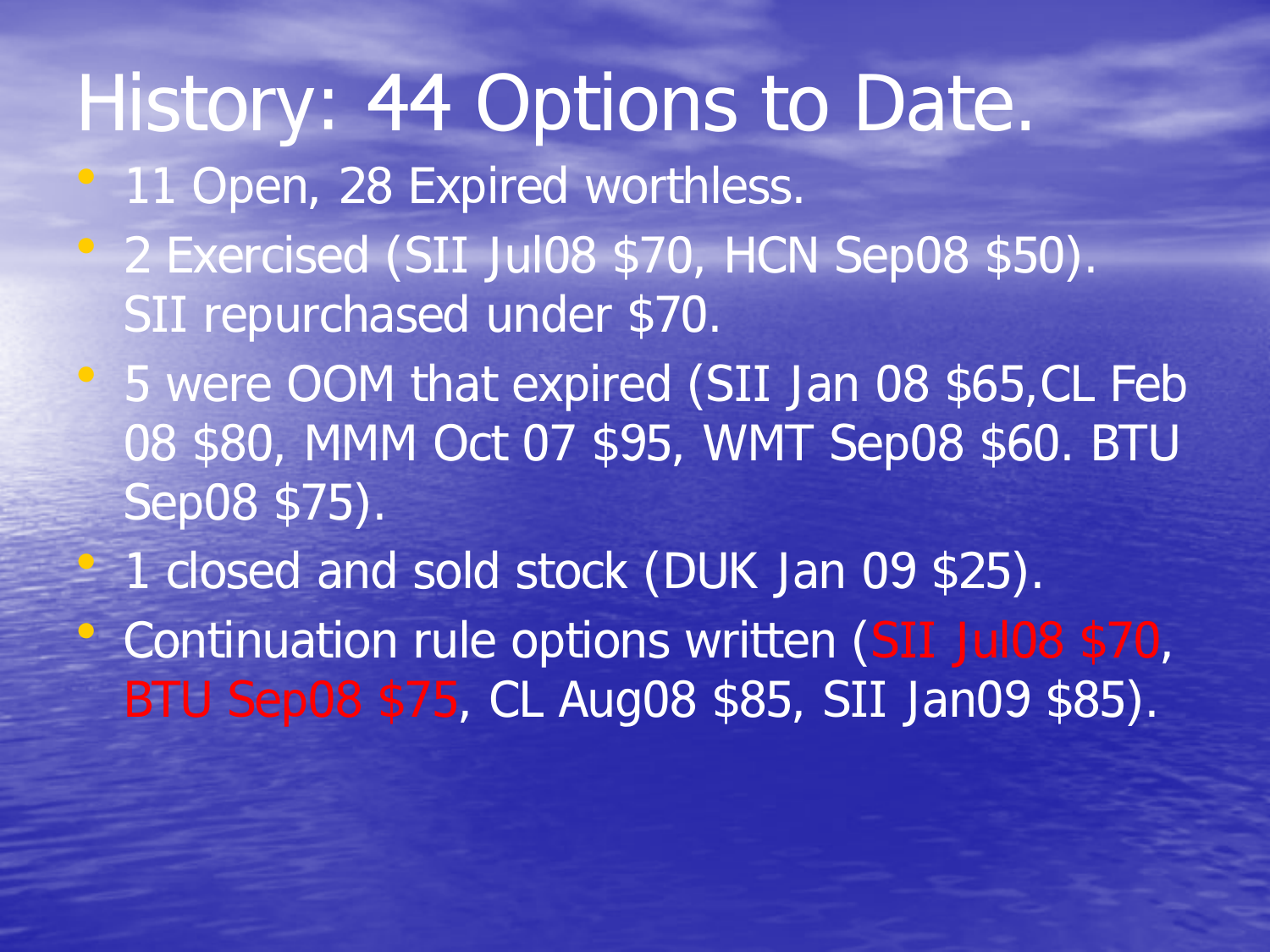

# History: 44 Options to Date.
11 Open, 28 Expired worthless.
2 Exercised (SII Jul08 $70, HCN Sep08 $50).  SII repurchased under $70.
5 were OOM that expired (SII Jan 08 $65,CL Feb 08 $80, MMM Oct 07 $95, WMT Sep08 $60. BTU Sep08 $75).
1 closed and sold stock (DUK Jan 09 $25).
Continuation rule options written (SII Jul08 $70,  BTU Sep08 $75, CL Aug08 $85, SII Jan09 $85).